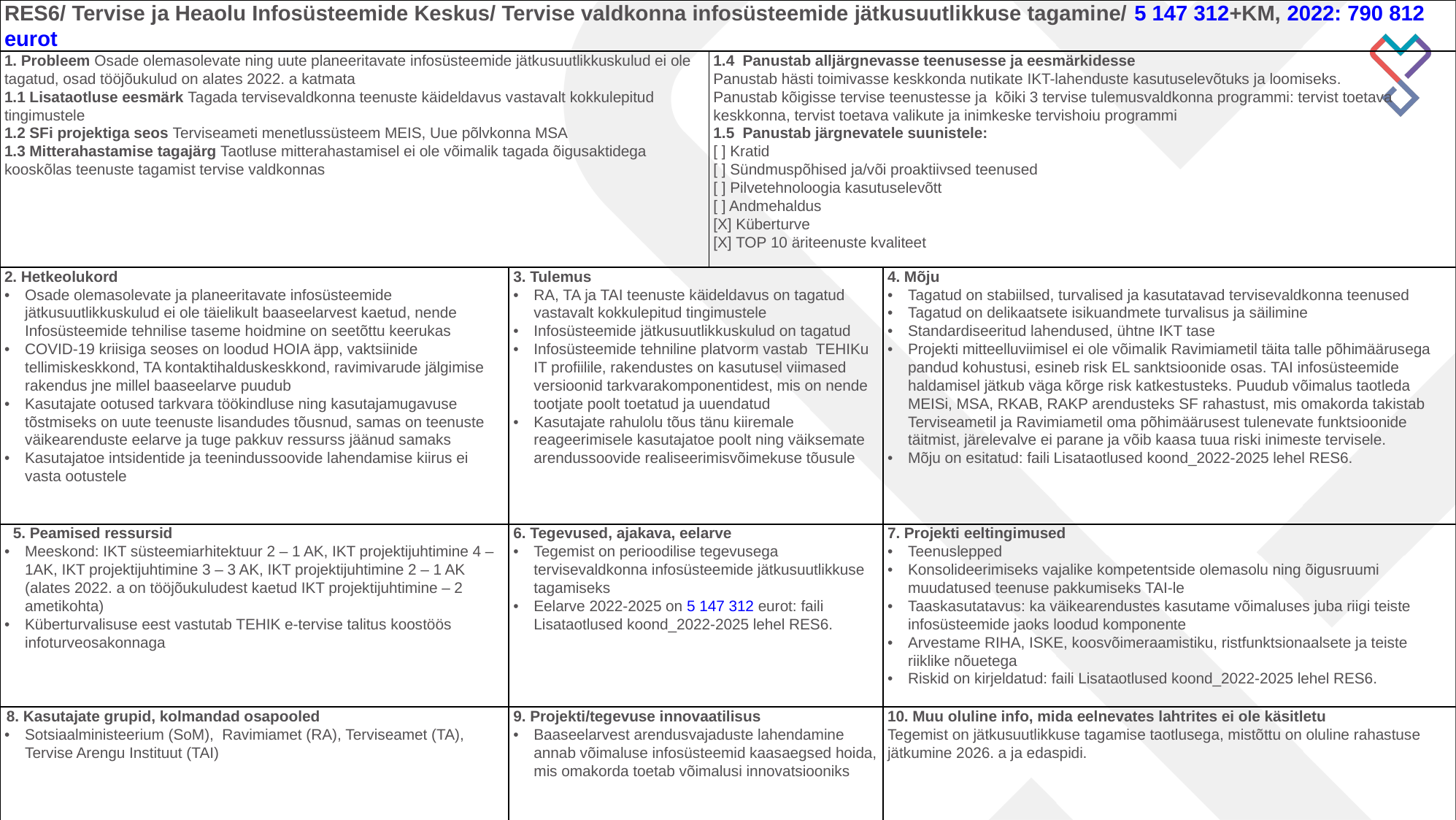

| RES6/ Tervise ja Heaolu Infosüsteemide Keskus/ Tervise valdkonna infosüsteemide jätkusuutlikkuse tagamine/ 5 147 312+KM, 2022: 790 812 eurot |  |  |  |
| --- | --- | --- | --- |
| 1. Probleem Osade olemasolevate ning uute planeeritavate infosüsteemide jätkusuutlikkuskulud ei ole tagatud, osad tööjõukulud on alates 2022. a katmata 1.1 Lisataotluse eesmärk Tagada tervisevaldkonna teenuste käideldavus vastavalt kokkulepitud tingimustele 1.2 SFi projektiga seos Terviseameti menetlussüsteem MEIS, Uue põlvkonna MSA 1.3 Mitterahastamise tagajärg Taotluse mitterahastamisel ei ole võimalik tagada õigusaktidega kooskõlas teenuste tagamist tervise valdkonnas |  | 1.4 Panustab alljärgnevasse teenusesse ja eesmärkidesse Panustab hästi toimivasse keskkonda nutikate IKT-lahenduste kasutuselevõtuks ja loomiseks. Panustab kõigisse tervise teenustesse ja kõiki 3 tervise tulemusvaldkonna programmi: tervist toetava keskkonna, tervist toetava valikute ja inimkeske tervishoiu programmi 1.5 Panustab järgnevatele suunistele: [ ] Kratid [ ] Sündmuspõhised ja/või proaktiivsed teenused [ ] Pilvetehnoloogia kasutuselevõtt [ ] Andmehaldus [X] Küberturve [X] TOP 10 äriteenuste kvaliteet |  |
| 2. Hetkeolukord Osade olemasolevate ja planeeritavate infosüsteemide jätkusuutlikkuskulud ei ole täielikult baaseelarvest kaetud, nende Infosüsteemide tehnilise taseme hoidmine on seetõttu keerukas COVID-19 kriisiga seoses on loodud HOIA äpp, vaktsiinide tellimiskeskkond, TA kontaktihalduskeskkond, ravimivarude jälgimise rakendus jne millel baaseelarve puudub Kasutajate ootused tarkvara töökindluse ning kasutajamugavuse tõstmiseks on uute teenuste lisandudes tõusnud, samas on teenuste väikearenduste eelarve ja tuge pakkuv ressurss jäänud samaks Kasutajatoe intsidentide ja teenindussoovide lahendamise kiirus ei vasta ootustele | 3. Tulemus RA, TA ja TAI teenuste käideldavus on tagatud vastavalt kokkulepitud tingimustele Infosüsteemide jätkusuutlikkuskulud on tagatud Infosüsteemide tehniline platvorm vastab TEHIKu IT profiilile, rakendustes on kasutusel viimased versioonid tarkvarakomponentidest, mis on nende tootjate poolt toetatud ja uuendatud Kasutajate rahulolu tõus tänu kiiremale reageerimisele kasutajatoe poolt ning väiksemate arendussoovide realiseerimisvõimekuse tõusule |  | 4. Mõju Tagatud on stabiilsed, turvalised ja kasutatavad tervisevaldkonna teenused Tagatud on delikaatsete isikuandmete turvalisus ja säilimine Standardiseeritud lahendused, ühtne IKT tase Projekti mitteelluviimisel ei ole võimalik Ravimiametil täita talle põhimäärusega pandud kohustusi, esineb risk EL sanktsioonide osas. TAI infosüsteemide haldamisel jätkub väga kõrge risk katkestusteks. Puudub võimalus taotleda MEISi, MSA, RKAB, RAKP arendusteks SF rahastust, mis omakorda takistab Terviseametil ja Ravimiametil oma põhimäärusest tulenevate funktsioonide täitmist, järelevalve ei parane ja võib kaasa tuua riski inimeste tervisele. Mõju on esitatud: faili Lisataotlused koond\_2022-2025 lehel RES6. |
| 5. Peamised ressursid Meeskond: IKT süsteemiarhitektuur 2 – 1 AK, IKT projektijuhtimine 4 – 1AK, IKT projektijuhtimine 3 – 3 AK, IKT projektijuhtimine 2 – 1 AK (alates 2022. a on tööjõukuludest kaetud IKT projektijuhtimine – 2 ametikohta) Küberturvalisuse eest vastutab TEHIK e-tervise talitus koostöös infoturveosakonnaga | 6. Tegevused, ajakava, eelarve Tegemist on perioodilise tegevusega tervisevaldkonna infosüsteemide jätkusuutlikkuse tagamiseks Eelarve 2022-2025 on 5 147 312 eurot: faili Lisataotlused koond\_2022-2025 lehel RES6. |  | 7. Projekti eeltingimused Teenuslepped Konsolideerimiseks vajalike kompetentside olemasolu ning õigusruumi muudatused teenuse pakkumiseks TAI-le Taaskasutatavus: ka väikearendustes kasutame võimaluses juba riigi teiste infosüsteemide jaoks loodud komponente Arvestame RIHA, ISKE, koosvõimeraamistiku, ristfunktsionaalsete ja teiste riiklike nõuetega Riskid on kirjeldatud: faili Lisataotlused koond\_2022-2025 lehel RES6. |
| 8. Kasutajate grupid, kolmandad osapooled Sotsiaalministeerium (SoM), Ravimiamet (RA), Terviseamet (TA), Tervise Arengu Instituut (TAI) | 9. Projekti/tegevuse innovaatilisus Baaseelarvest arendusvajaduste lahendamine annab võimaluse infosüsteemid kaasaegsed hoida, mis omakorda toetab võimalusi innovatsiooniks |  | 10. Muu oluline info, mida eelnevates lahtrites ei ole käsitletu Tegemist on jätkusuutlikkuse tagamise taotlusega, mistõttu on oluline rahastuse jätkumine 2026. a ja edaspidi. |